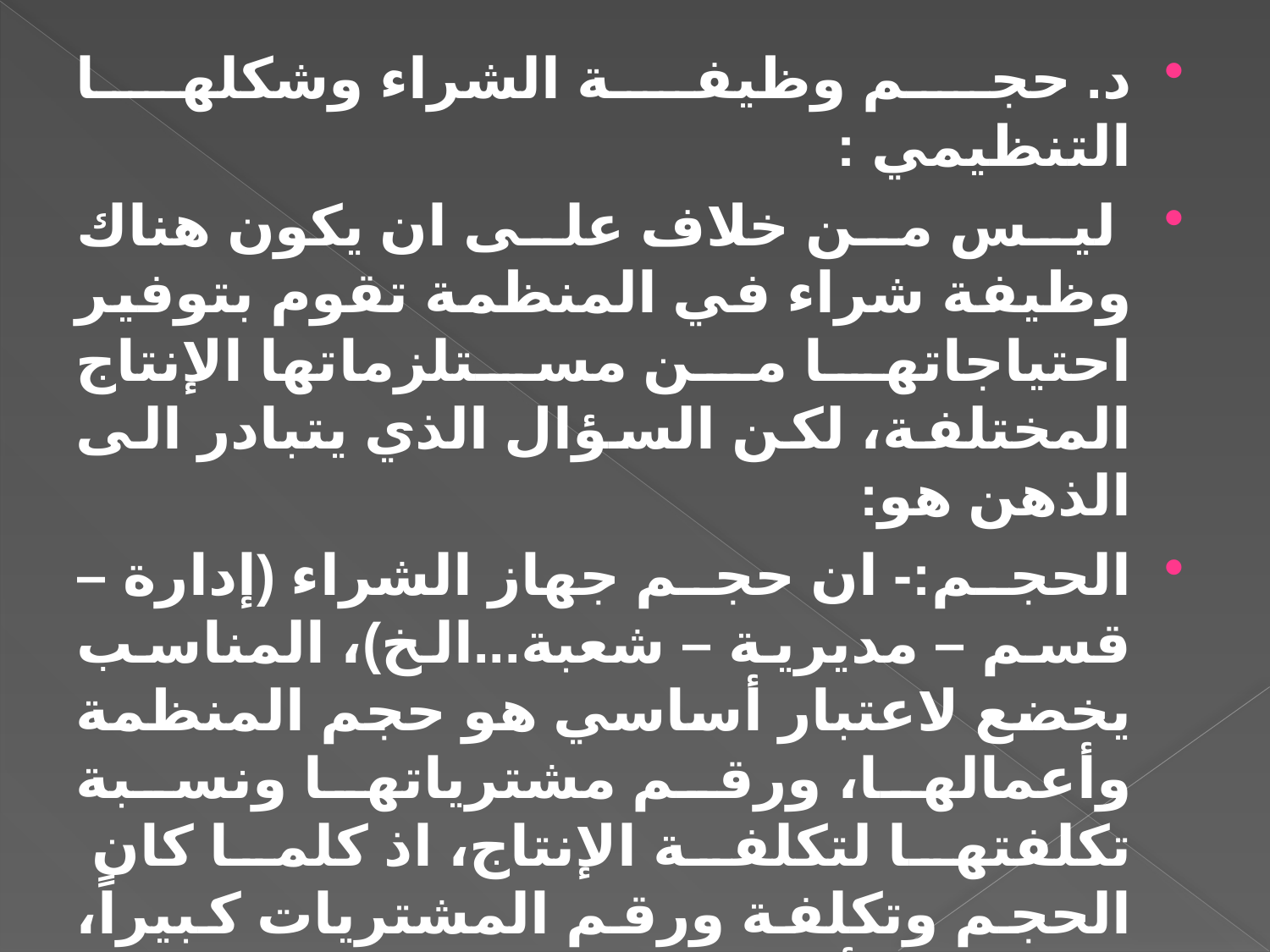

د. حجم وظيفة الشراء وشكلها التنظيمي :
 ليس من خلاف على ان يكون هناك وظيفة شراء في المنظمة تقوم بتوفير احتياجاتها من مستلزماتها الإنتاج المختلفة، لكن السؤال الذي يتبادر الى الذهن هو:
الحجم:- ان حجم جهاز الشراء (إدارة – قسم – مديرية – شعبة...الخ)، المناسب يخضع لاعتبار أساسي هو حجم المنظمة وأعمالها، ورقم مشترياتها ونسبة تكلفتها لتكلفة الإنتاج، اذ كلما كان  الحجم وتكلفة ورقم المشتريات كبيراً، تطلب الأمر وجود جهاز شراء كبير يتناسب مع ذلك. والعكس صحيح، كلما كان الحجم والرقم صغيرين، والنسبة صغيرة، تطلب الأمر وجود جهاز صغير يتناسب مع ذلك.